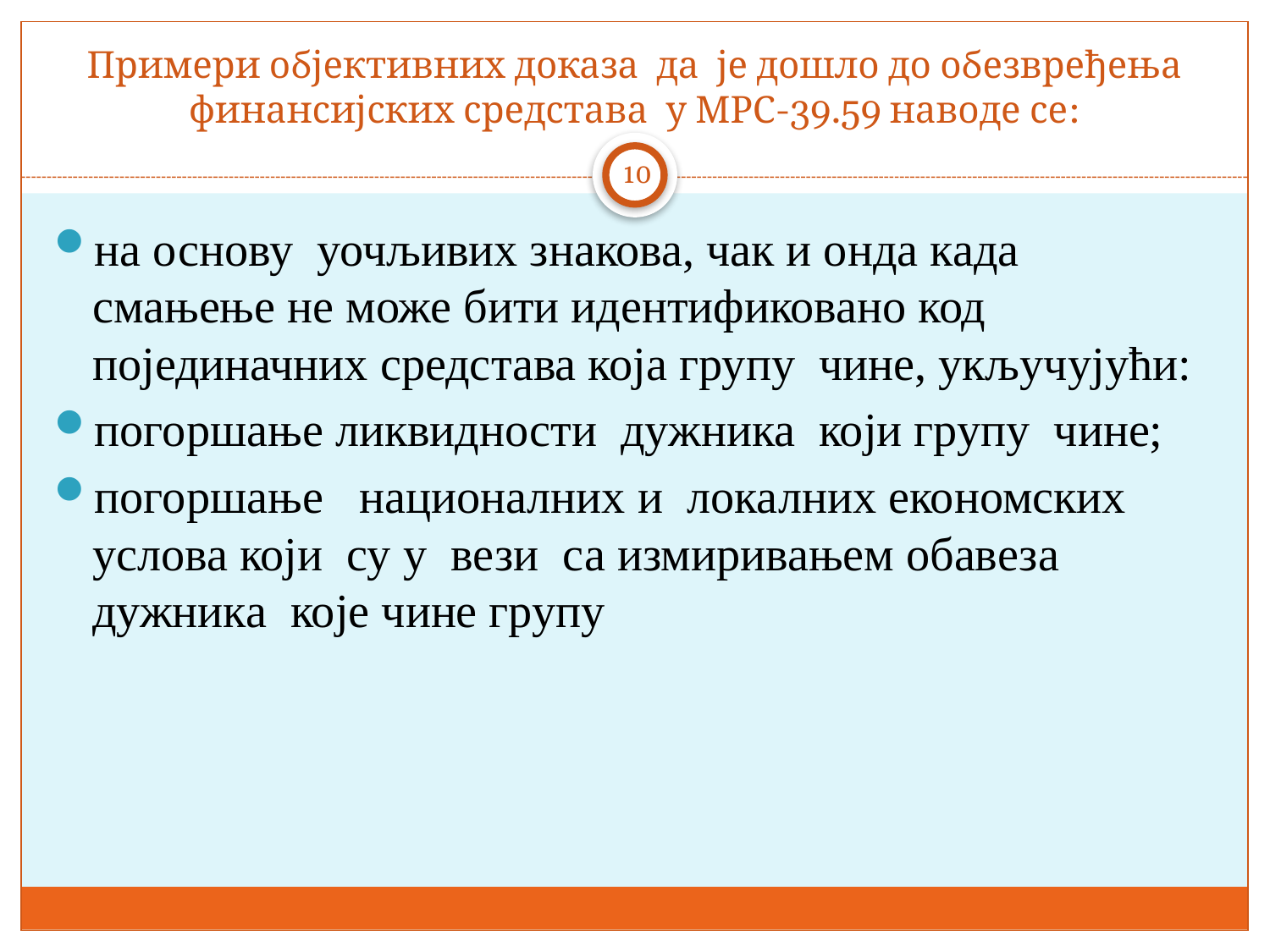

# Примери објективних доказа  да  је дошло до обезвређења  финансијских средстава  у МРС-39.59 наводе се:
10
на основу  уочљивих знакова, чак и онда када смањење не може бити идентификовано код појединачних средстава која групу  чине, укључујући:
погоршање ликвидности  дужника  који групу  чине;
погоршање   националних и  локалних економских услова који  су у  вези  са измиривањем обавеза дужника  које чине групу